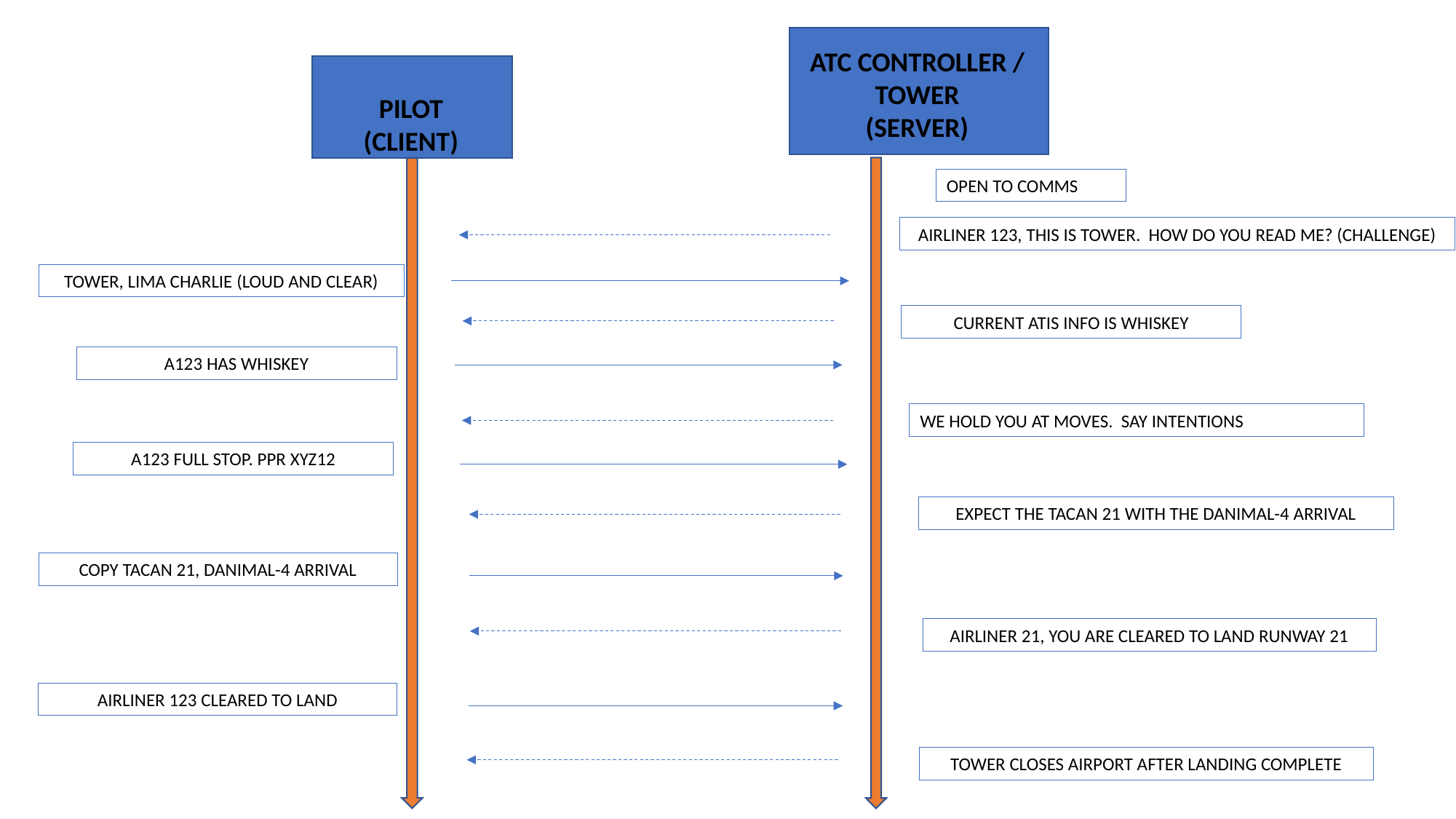

ATC CONTROLLER / TOWER
(SERVER)

PILOT
(CLIENT)

OPEN TO COMMS
AIRLINER 123, THIS IS TOWER.  HOW DO YOU READ ME? (CHALLENGE)
TOWER, LIMA CHARLIE (LOUD AND CLEAR)
CURRENT ATIS INFO IS WHISKEY
A123 HAS WHISKEY
WE HOLD YOU AT MOVES.  SAY INTENTIONS
A123 FULL STOP. PPR XYZ12
EXPECT THE TACAN 21 WITH THE DANIMAL-4 ARRIVAL
COPY TACAN 21, DANIMAL-4 ARRIVAL
AIRLINER 21, YOU ARE CLEARED TO LAND RUNWAY 21
AIRLINER 123 CLEARED TO LAND
TOWER CLOSES AIRPORT AFTER LANDING COMPLETE